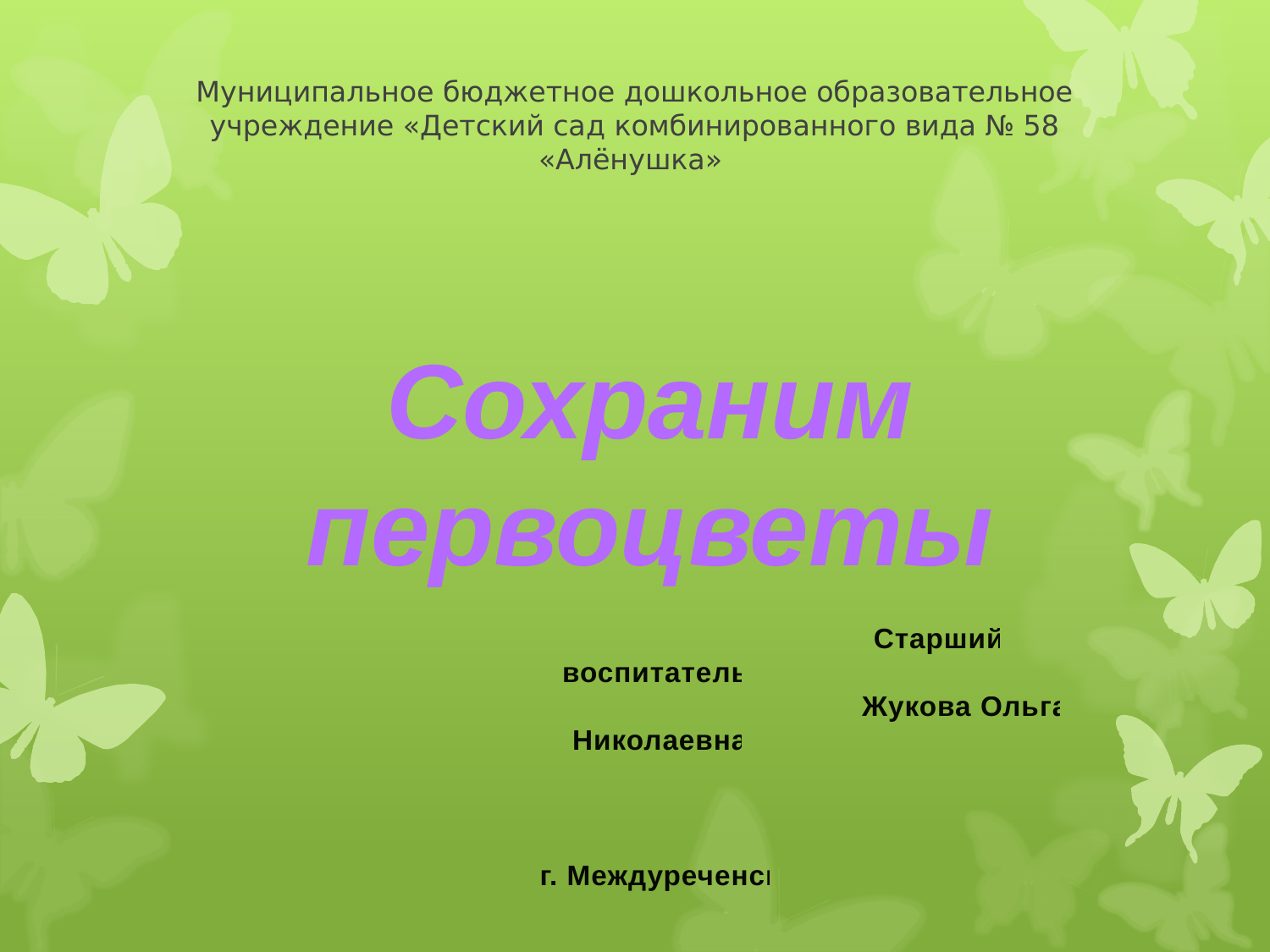

# Муниципальное бюджетное дошкольное образовательное учреждение «Детский сад комбинированного вида № 58 «Алёнушка»
Сохраним первоцветы

                                                                Старший воспитатель
                                                                      Жукова Ольга Николаевна

г. Междуреченск